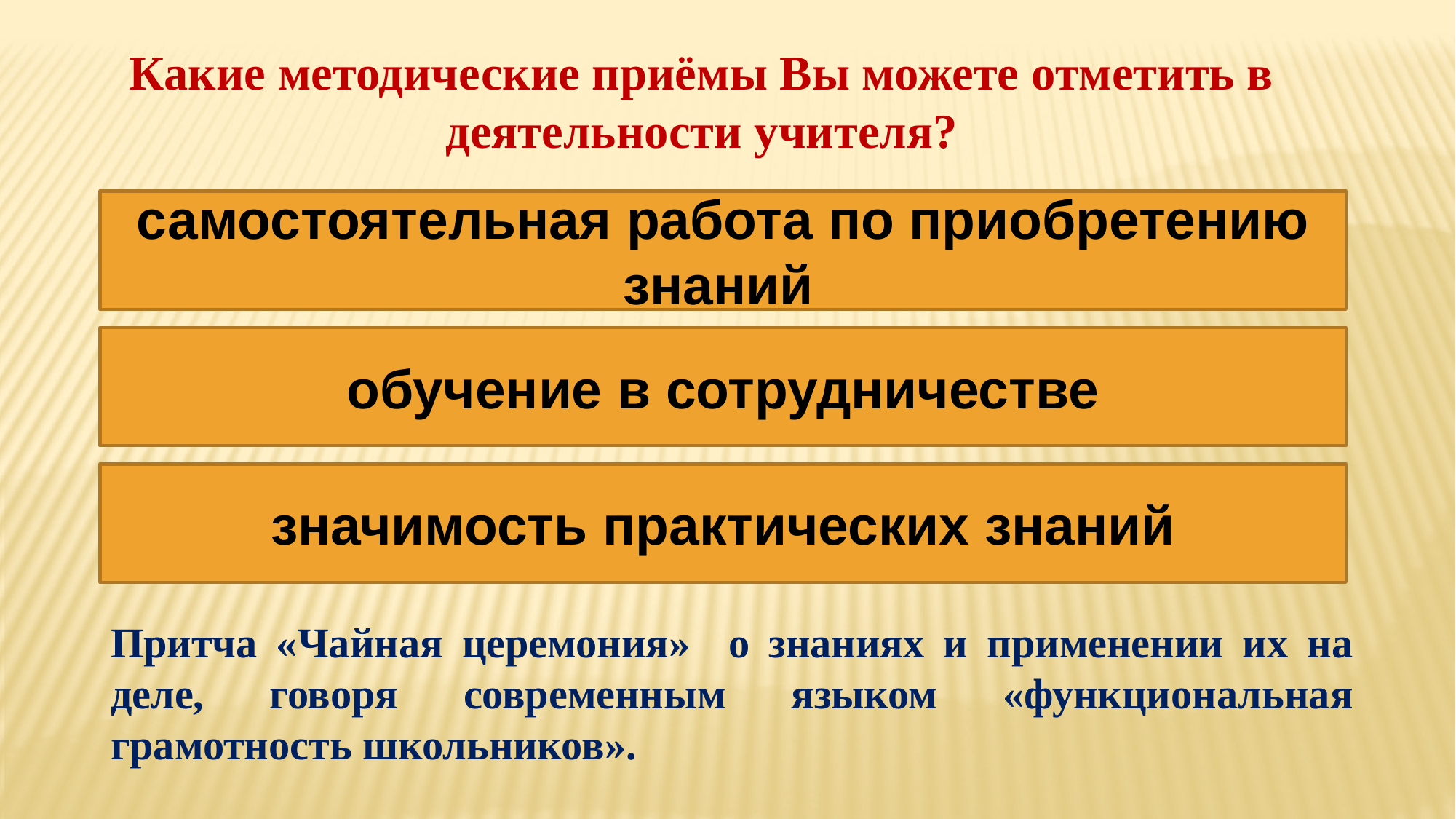

Какие методические приёмы Вы можете отметить в деятельности учителя?
самостоятельная работа по приобретению знаний
обучение в сотрудничестве
значимость практических знаний
Притча «Чайная церемония»  о знаниях и применении их на деле, говоря современным языком «функциональная грамотность школьников».